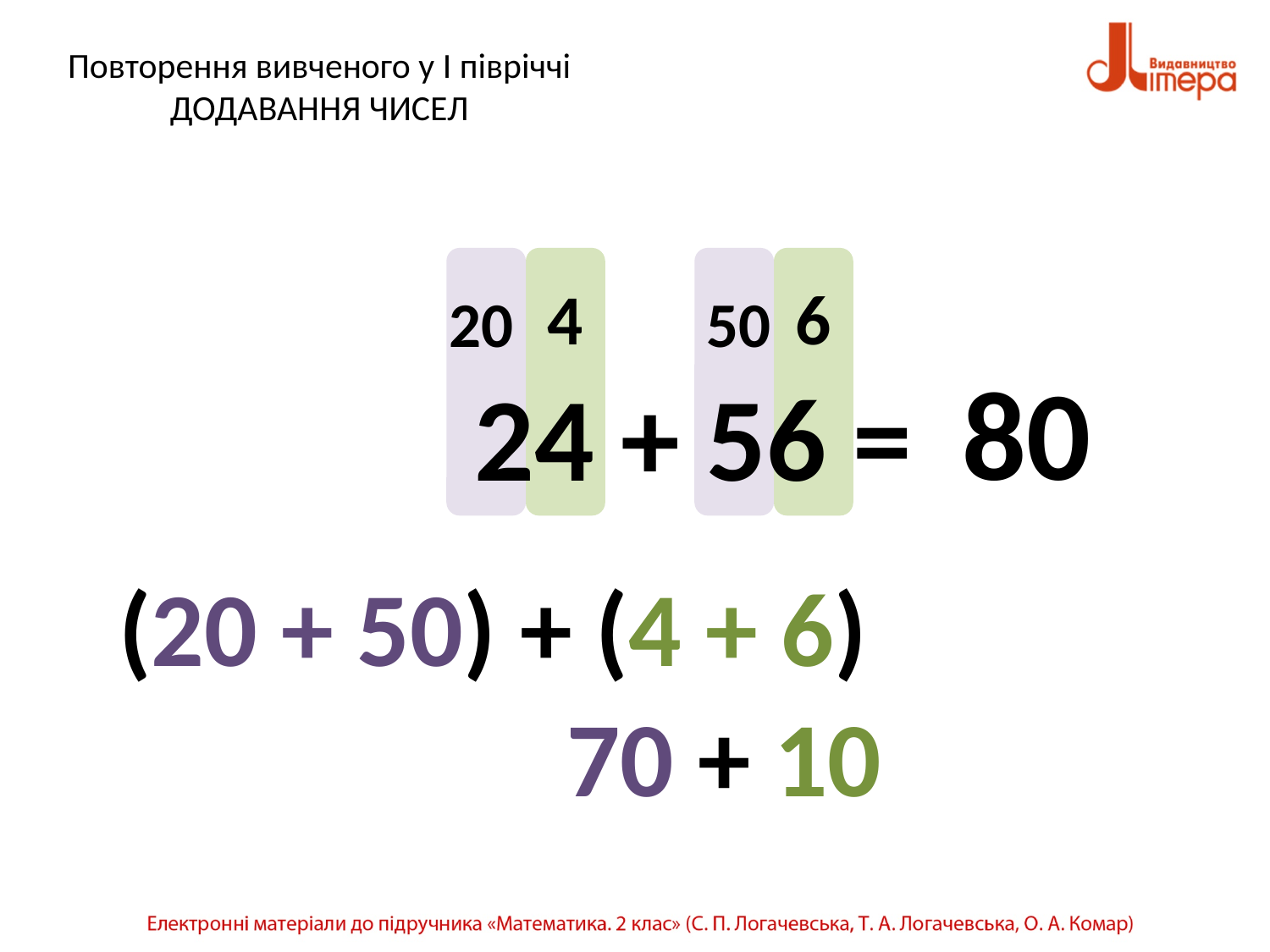

# Повторення вивченого у І півріччі ДОДАВАННЯ ЧИСЕЛ

4
6
20
50
80
24 + 56 =
 (20 + 50) + (4 + 6)
70 + 10